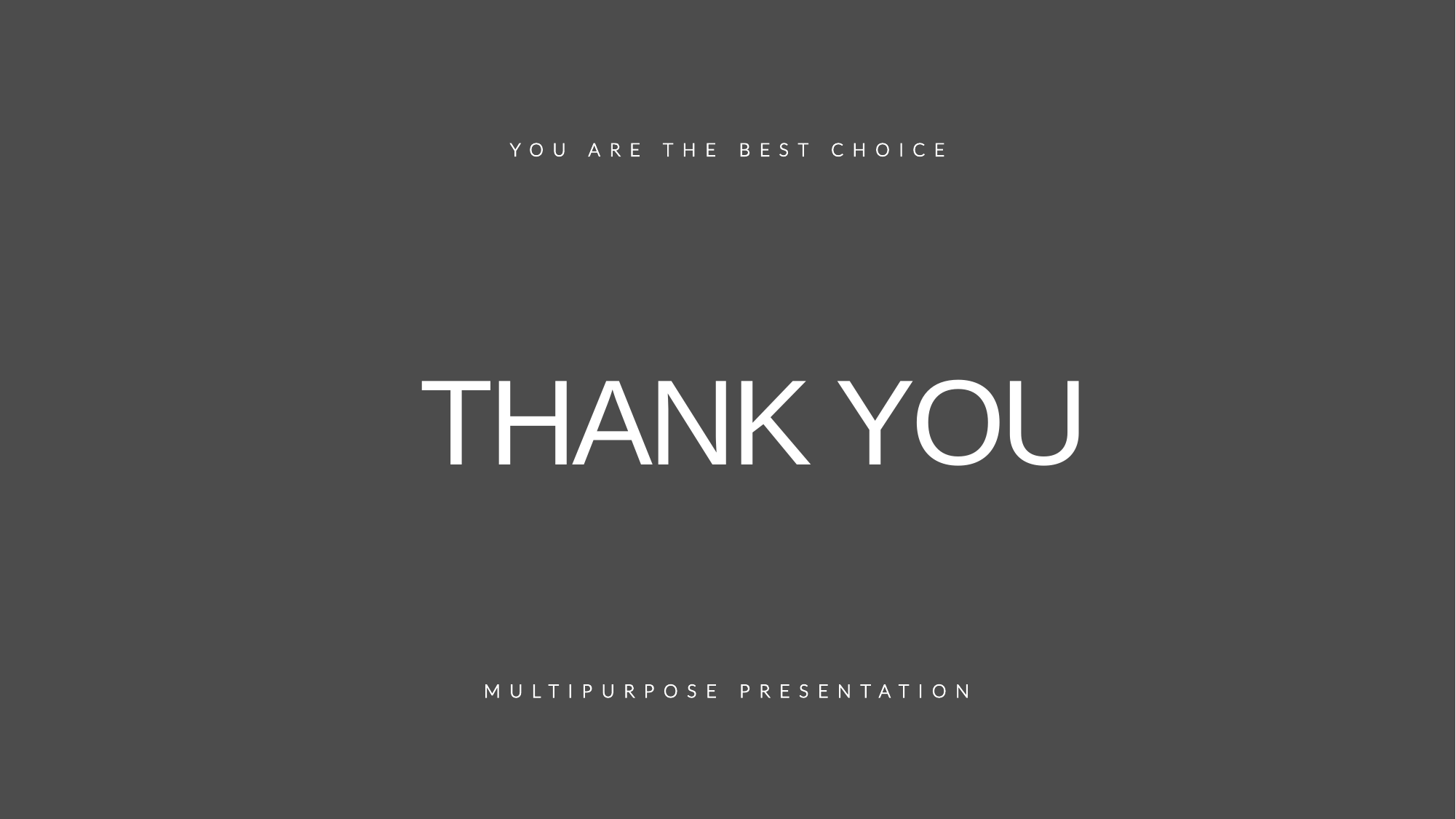

YOU ARE THE BEST CHOICE
THANK YOU
MULTIPURPOSE PRESENTATION